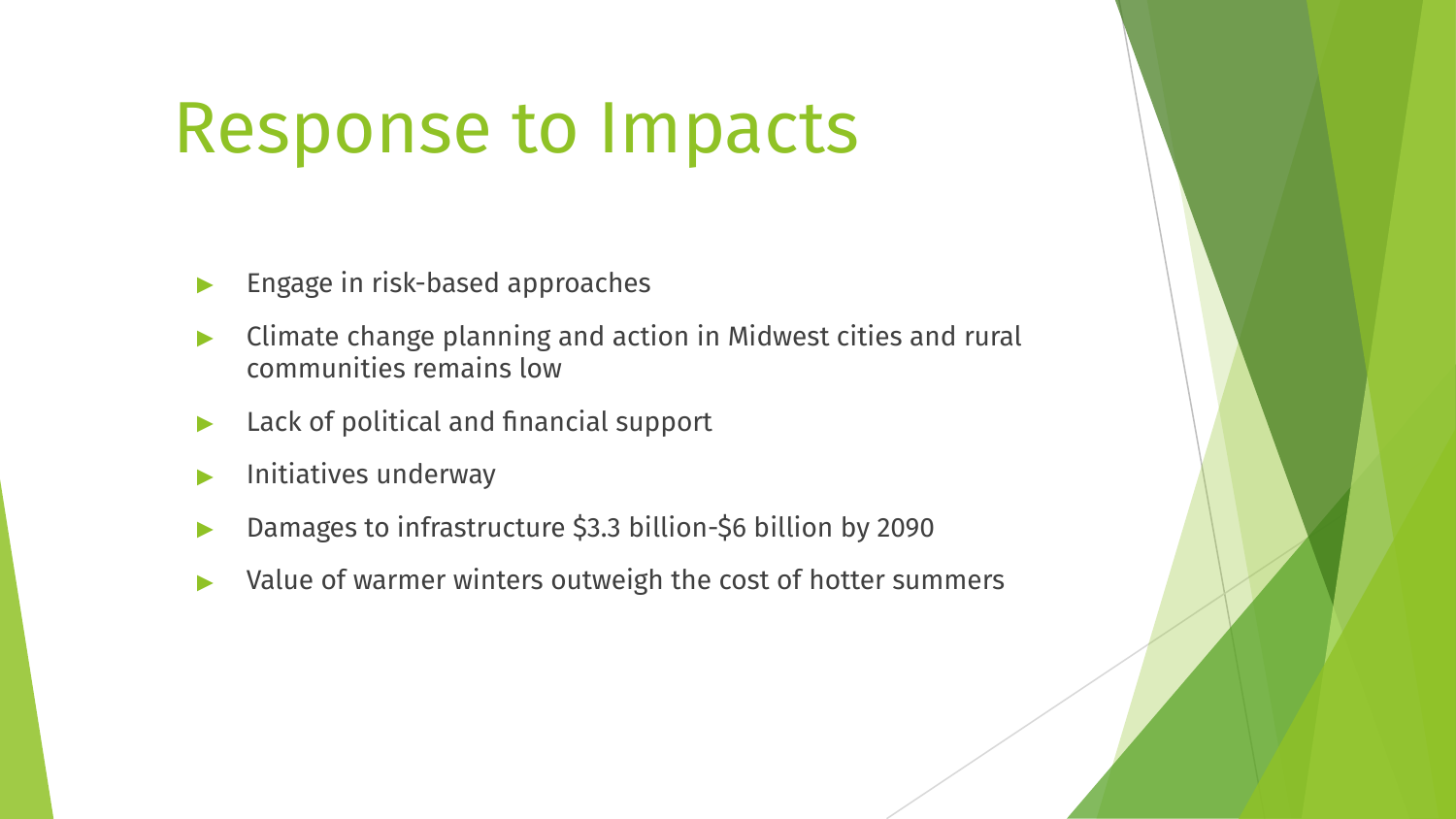

# Response to Impacts
Engage in risk-based approaches
Climate change planning and action in Midwest cities and rural communities remains low
Lack of political and financial support
Initiatives underway
Damages to infrastructure $3.3 billion-$6 billion by 2090
Value of warmer winters outweigh the cost of hotter summers